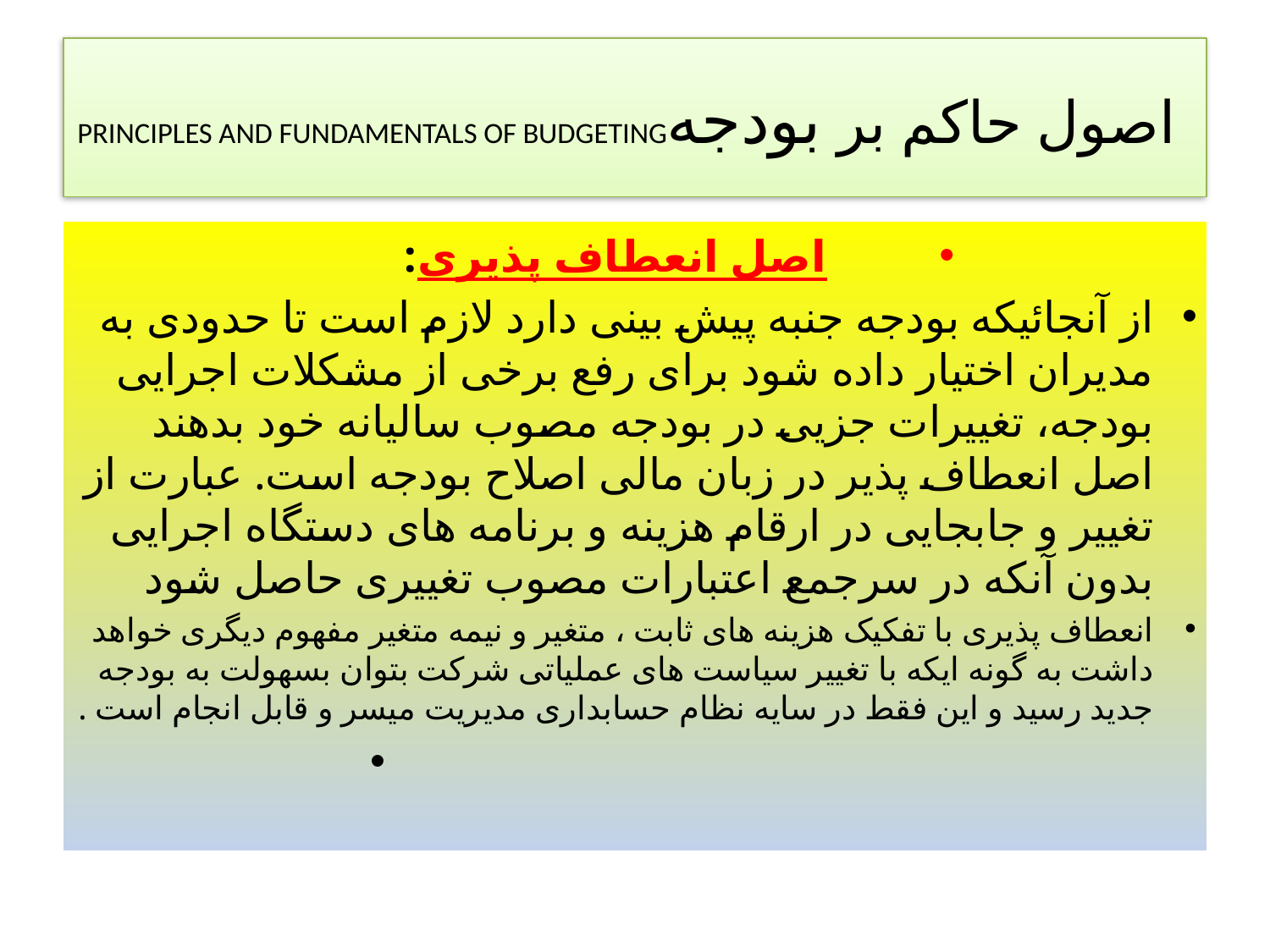

# PRINCIPLES AND FUNDAMENTALS OF BUDGETINGاصول حاکم بر بودجه
اصل انعطاف پذیری:
از آنجائیکه بودجه جنبه پیش بینی دارد لازم است تا حدودی به مدیران اختیار داده شود برای رفع برخی از مشکلات اجرایی بودجه، تغییرات جزیی در بودجه مصوب سالیانه خود بدهند اصل انعطاف پذیر در زبان مالی اصلاح بودجه است. عبارت از تغییر و جابجایی در ارقام هزینه و برنامه های دستگاه اجرایی بدون آنکه در سرجمع اعتبارات مصوب تغییری حاصل شود
انعطاف پذیری با تفکیک هزینه های ثابت ، متغیر و نیمه متغیر مفهوم دیگری خواهد داشت به گونه ایکه با تغییر سیاست های عملیاتی شرکت بتوان بسهولت به بودجه جدید رسید و این فقط در سایه نظام حسابداری مدیریت میسر و قابل انجام است .